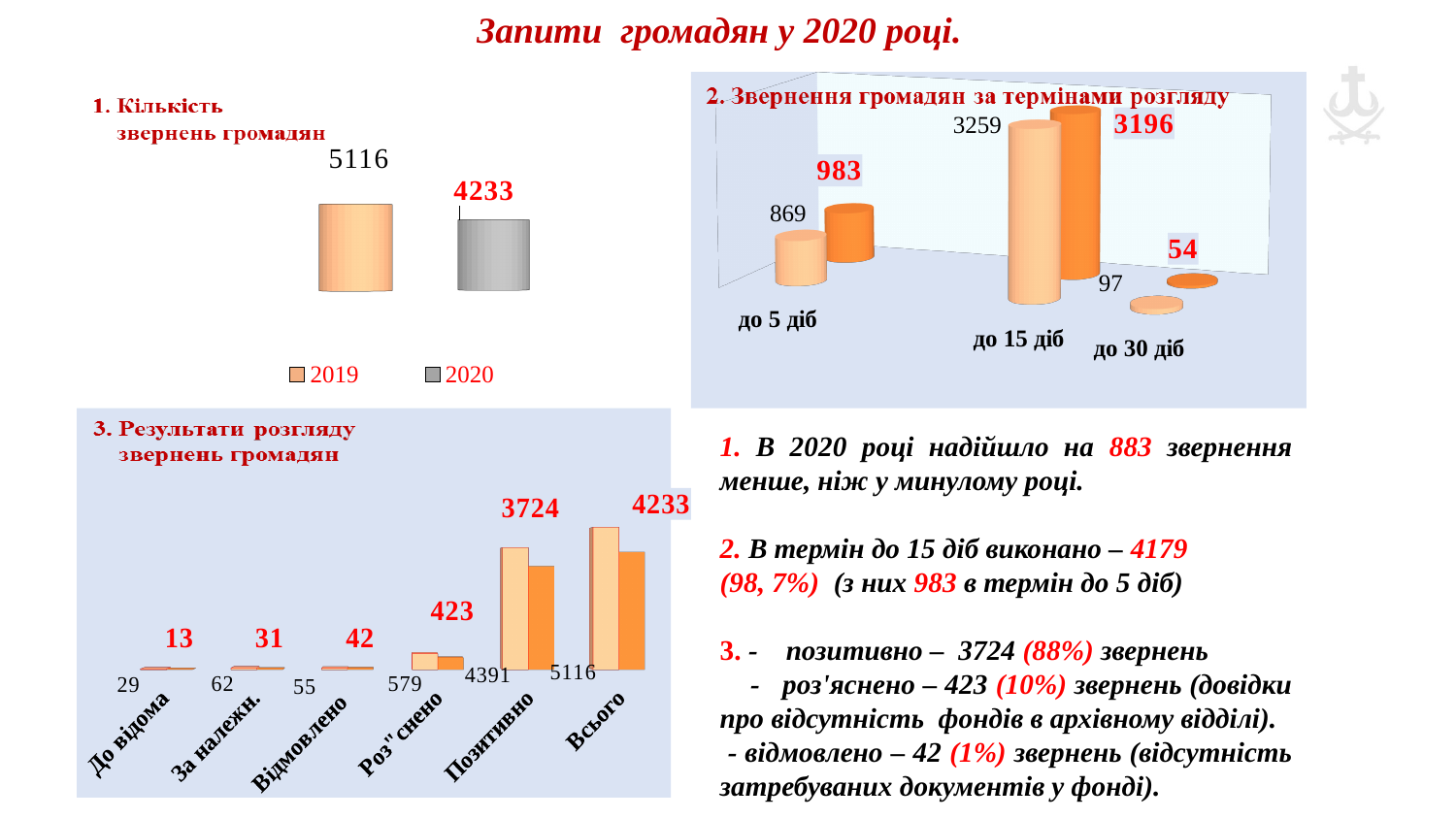

Запити  громадян у 2020 році.

[unsupported chart]

[unsupported chart]

[unsupported chart]

1. В 2020 році надійшло на 883 звернення менше, ніж у минулому році.

2. В термін до 15 діб виконано – 4179
(98, 7%)  (з них 983 в термін до 5 діб)

3. -    позитивно –  3724 (88%) звернень
    -   роз'яснено – 423 (10%) звернень (довідки про відсутність  фондів в архівному відділі).
 - відмовлено – 42 (1%) звернень (відсутність затребуваних документів у фонді).